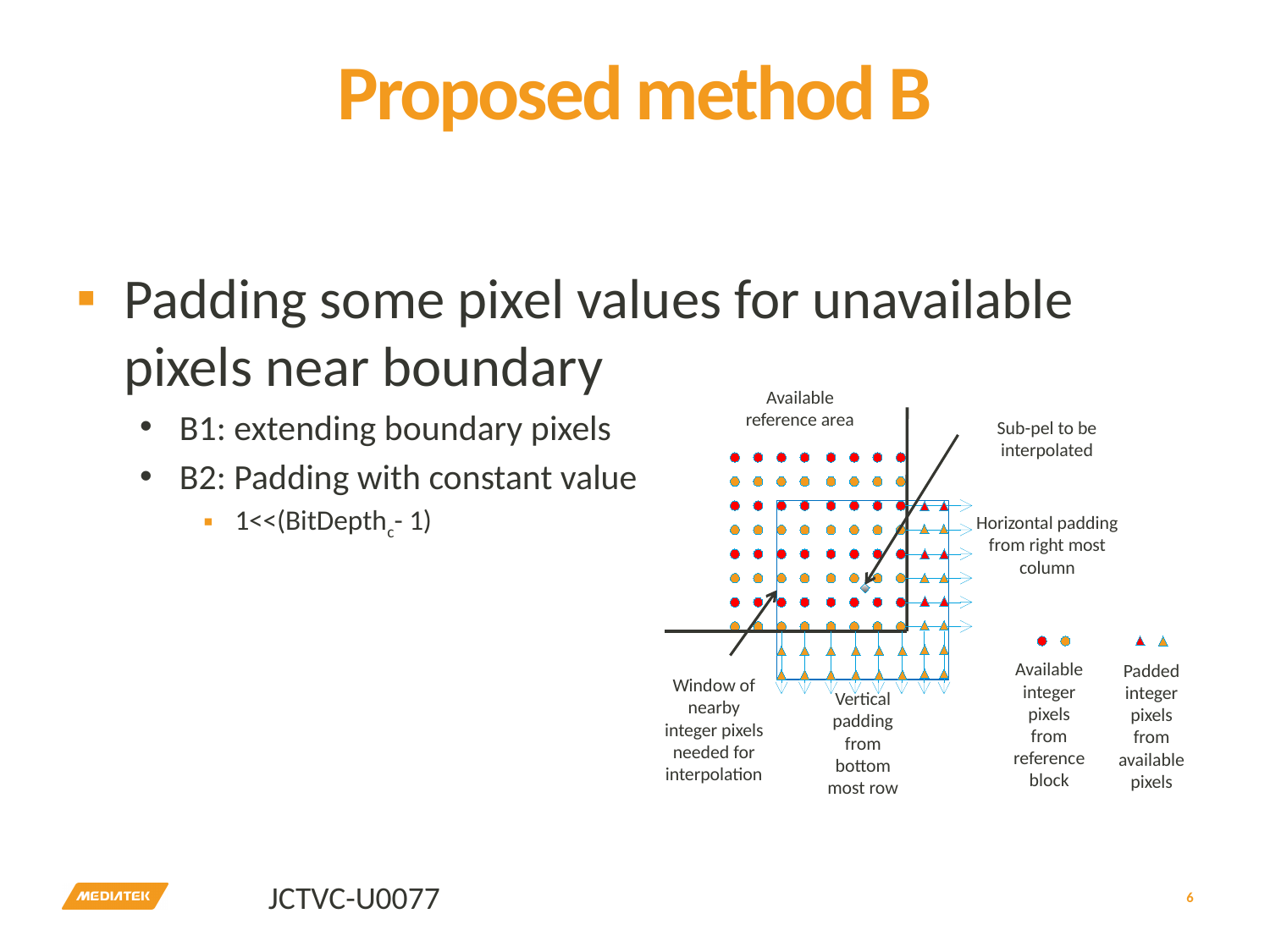

# Proposed method B
Padding some pixel values for unavailable pixels near boundary
B1: extending boundary pixels
B2: Padding with constant value
1<<(BitDepthc- 1)
Available reference area
Sub-pel to be interpolated

Horizontal padding from right most column

Available integer pixels from reference block
Padded integer pixels from available pixels
Vertical padding from bottom most row
Window of nearby integer pixels needed for interpolation
6